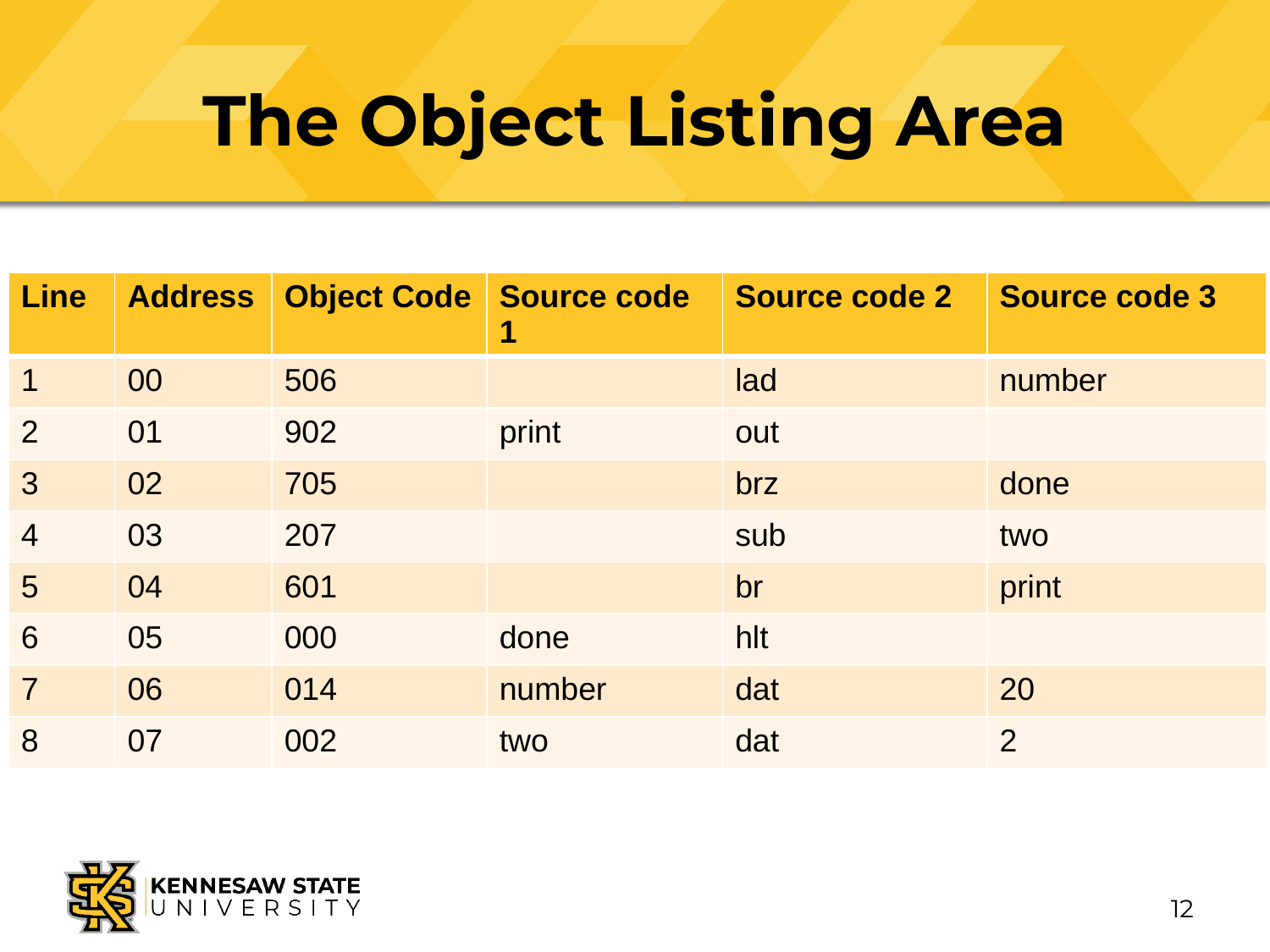

# The Object Listing Area
| Line | Address | Object Code | Source code 1 | Source code 2 | Source code 3 |
| --- | --- | --- | --- | --- | --- |
| 1 | 00 | 506 |  | lad | number |
| 2 | 01 | 902 | print | out |  |
| 3 | 02 | 705 |  | brz | done |
| 4 | 03 | 207 |  | sub | two |
| 5 | 04 | 601 |  | br | print |
| 6 | 05 | 000 | done | hlt |  |
| 7 | 06 | 014 | number | dat | 20 |
| 8 | 07 | 002 | two | dat | 2 |
12